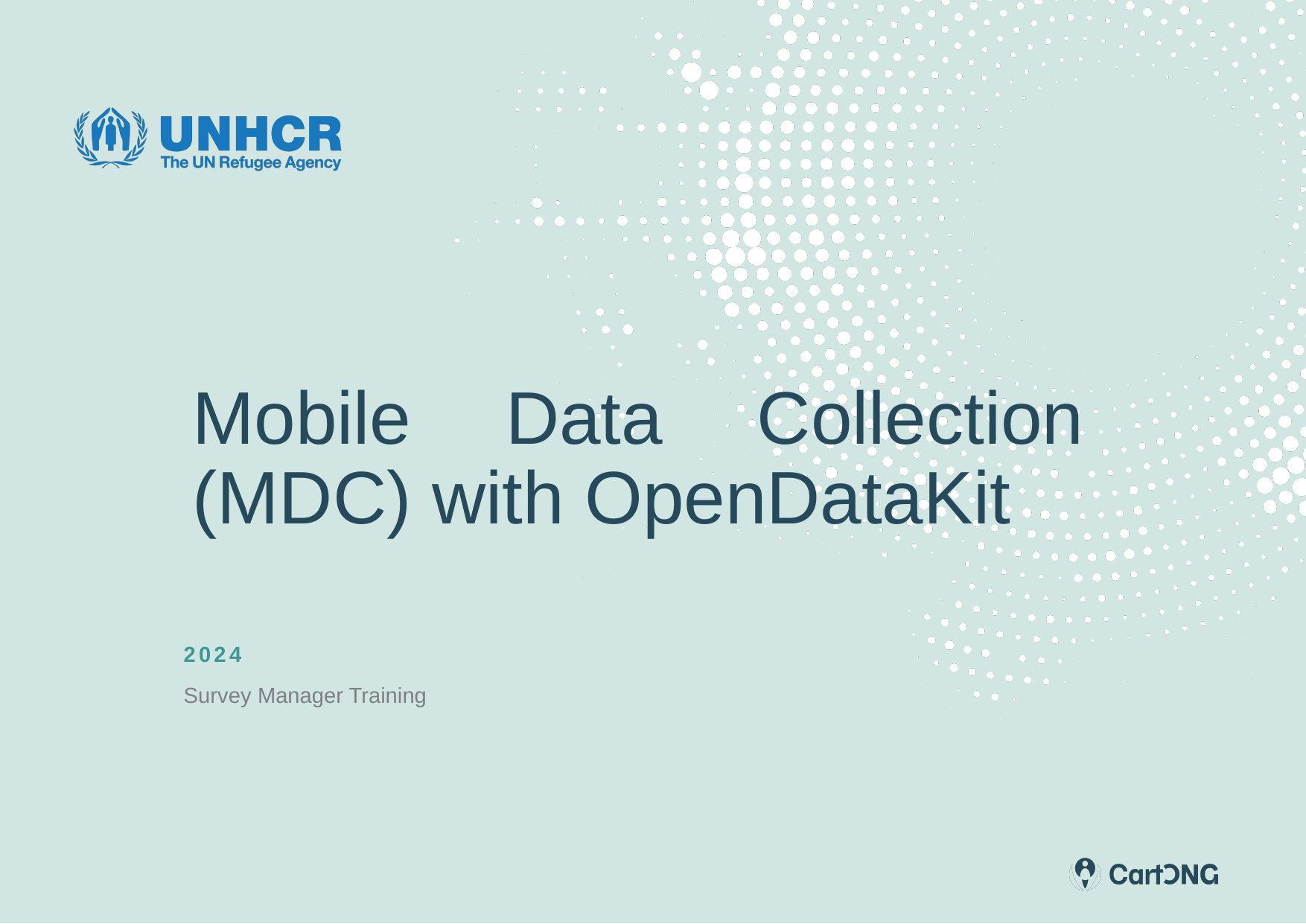

# Mobile Data Collection (MDC) with OpenDataKit
2024
Survey Manager Training